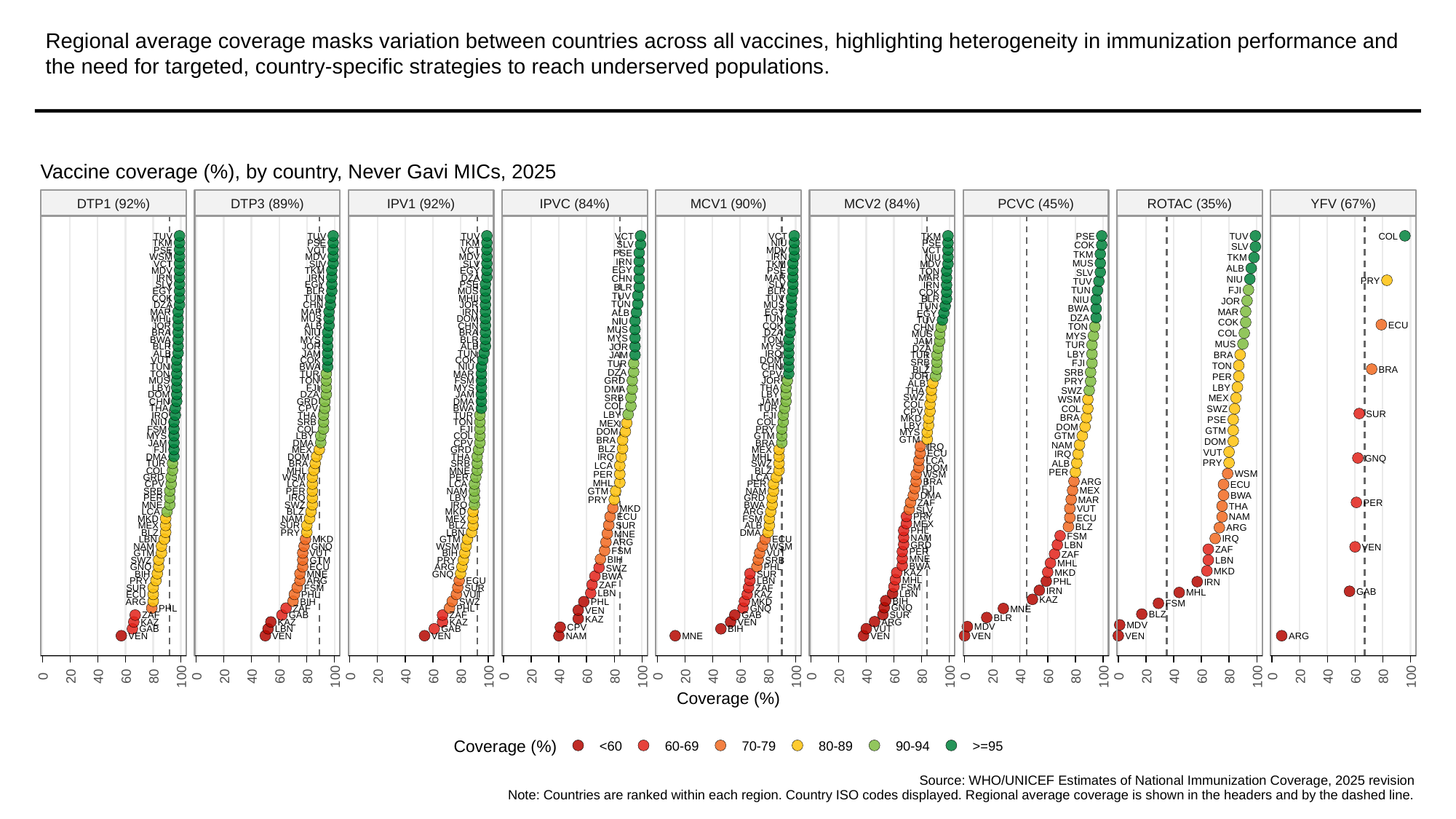

# Regional average coverage masks variation between countries across all vaccines, highlighting heterogeneity in immunization performance and the need for targeted, country-specific strategies to reach underserved populations.

Vaccine coverage (%), by country, Never Gavi MICs, 2025

DTP1 (92%)
DTP3 (89%)
IPV1 (92%)
IPVC (84%)
MCV1 (90%)
MCV2 (84%)
PCVC (45%)
ROTAC (35%)
YFV (67%)

TUV
TUV
TUV
VCT
VCT
TKM
PSE
TUV
COL

TKM
PSE
TKM
NIU

PSE
SLV

COK
SLV

PSE
VCT
VCT
MDV
VCT

PSE
TKM

WSM
MDV
MDV
IRN
NIU
TKM

IRN

MUS
VCT
SLV
SLV
TKM
MDV

ALB

EGY

MDV
TKM
EGY
PSE
TON
SLV

IRN
IRN
DZA
MAR
MAR

CHN
NIU

PRY
TUV

SLV
EGY
PSE
SLV

IRN
BLR

FJI
TUN
EGY
BLR
MUS
BLR
COK

TUV

COK
TUN
MHL
TUV

BLR
NIU
JOR

TUN
DZA
CHN
JOR
MUS
TUN

BWA

MAR
MAR
MAR
IRN
EGY
ALB
EGY

DZA

MHL
MUS
DOM
TUN

TUV

NIU
COK

ECU

JOR
ALB
CHN
COK
TON
CHN

MUS

BRA
NIU
BRA
DZA
COL

MUS
MYS

MYS

BWA
MYS
BLR
TON
JAM

MUS

TUR

BLR
JOR
ALB
MYS
JOR
DZA

ALB
JAM
TUN
IRQ
LBY
BRA
JAM
TUR

VUT
COK
COK
DOM

SRB
FJI

TUR

TON
TUN
BWA
NIU
CHN

BLZ
BRA

DZA
SRB
TON
TUR
MAR
CPV

JOR
PER

GRD
MUS
TON
FSM
JOR

PRY
ALB

LBY
LBY
FJI
MYS
THA

DMA
THA
SWZ

DOM
DZA
JAM
LBY

SWZ

SRB
MEX

WSM
CHN
GRD
DMA
JAM

COL
COL

THA
CPV
BWA
TUR
COL
SWZ

CPV

SUR
LBY
IRQ
THA
TUR
FJI

BRA
MKD
PSE

NIU
SRB
TON
COL
MEX

LBY
DOM

FSM
COL
FJI
PRY

GTM
DOM
MYS

MYS
LBY
COL
GTM
GTM

GTM
BRA

DOM
JAM
DMA
CPV
BRA

NAM
IRQ

BLZ
FJI
MEX
GRD
MEX

VUT
ECU
IRQ

DMA
DOM
THA
MHL
IRQ
GNQ

LCA

PRY
ALB
TUR
BRA
SRB
SWZ

LCA
DOM

COL
MHL
MNE
BLZ

PER

WSM
PER
WSM

GRD
WSM
PER
LCA

ARG
BRA

MHL
CPV
LCA
LCA
PER
ECU

FJI

MEX
SRB
PER
NAM
NAM
GTM

BWA
DMA

PER
IRQ
LBY
GRD
MAR
PRY

ZAF
PER

MNE
SWZ
IRQ
BWA

THA

MKD
VUT
SLV

LCA
BLZ
MKD
ARG

PRY
ECU
NAM
ECU
MKD
NAM
MEX
FSM

MEX

SUR
MEX
SUR
BLZ
ALB

BLZ
ARG

PHL

BLZ
PRY
LBN
DMA
MNE

FSM

NAM
IRQ
LBN
MKD
GTM
ECU

ARG

GRD

LBN
NAM
GNQ
WSM
WSM
VEN

ZAF

FSM

PER

GTM
VUT
BIH
VUT
ZAF

MNE
BIH
SWZ
GTM
PRY
SRB
LBN

MHL

BWA
GNQ
ECU
ARG
PHL
SWZ

MKD

MKD
KAZ
BIH
MNE
GNQ
SUR

BWA

MHL
PRY
ARG
ECU
LBN
PHL
IRN

ZAF

FSM
SUR
FSM
SUR
ZAF

IRN

GAB

MHL
LBN
LBN
ECU
PHL
VUT
KAZ

KAZ

BIH

ARG
BIH
SWZ
MKD
PHL
FSM

GNQ

PHL
ZAF
PHL
GNQ
MNE
VEN

BLZ
SUR
ZAF
GAB
ZAF
GAB

BLR
KAZ

ARG
KAZ
KAZ
KAZ
VEN

MDV

MDV

CPV
VUT
GAB
LBN
GAB
BIH

VEN
VEN
VEN
NAM
MNE
VEN
VEN
VEN
ARG

0
20
40
60
80
100
0
20
40
60
80
100
0
20
40
60
80
100
0
20
40
60
80
100
0
20
40
60
80
100
0
20
40
60
80
100
0
20
40
60
80
100
0
20
40
60
80
100
0
20
40
60
80
100
Coverage (%)
Coverage (%)

<60
60-69
70-79
80-89
90-94
>=95
Source: WHO/UNICEF Estimates of National Immunization Coverage, 2025 revision
Note: Countries are ranked within each region. Country ISO codes displayed. Regional average coverage is shown in the headers and by the dashed line.